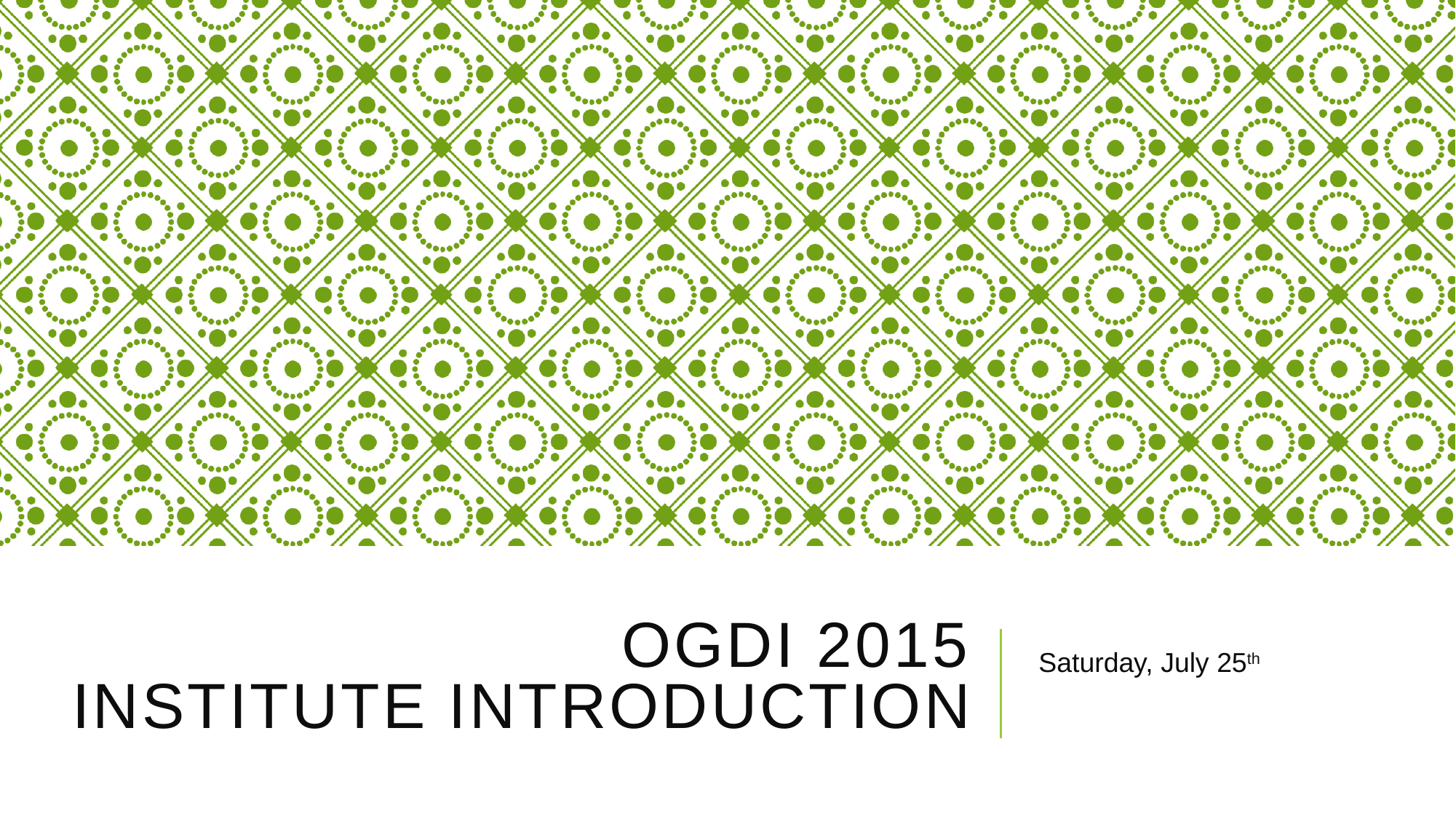

# OGDI 2015 Institute Introduction
Saturday, July 25th